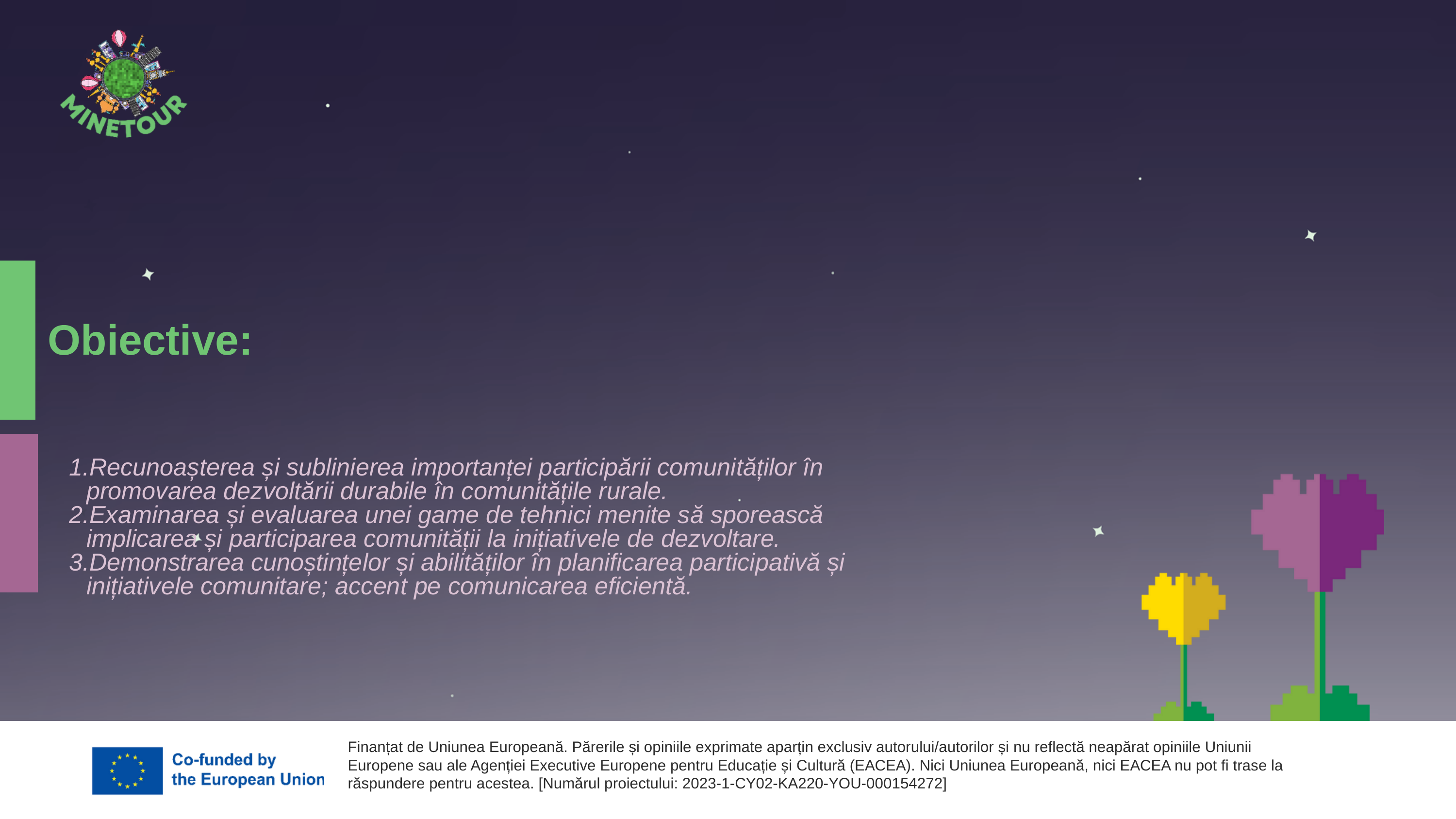

Obiective:

Recunoașterea și sublinierea importanței participării comunităților în promovarea dezvoltării durabile în comunitățile rurale.
Examinarea și evaluarea unei game de tehnici menite să sporească implicarea și participarea comunității la inițiativele de dezvoltare.
Demonstrarea cunoștințelor și abilităților în planificarea participativă și inițiativele comunitare; accent pe comunicarea eficientă.

Finanțat de Uniunea Europeană. Părerile și opiniile exprimate aparțin exclusiv autorului/autorilor și nu reflectă neapărat opiniile Uniunii Europene sau ale Agenției Executive Europene pentru Educație și Cultură (EACEA). Nici Uniunea Europeană, nici EACEA nu pot fi trase la răspundere pentru acestea. [Numărul proiectului: 2023-1-CY02-KA220-YOU-000154272]